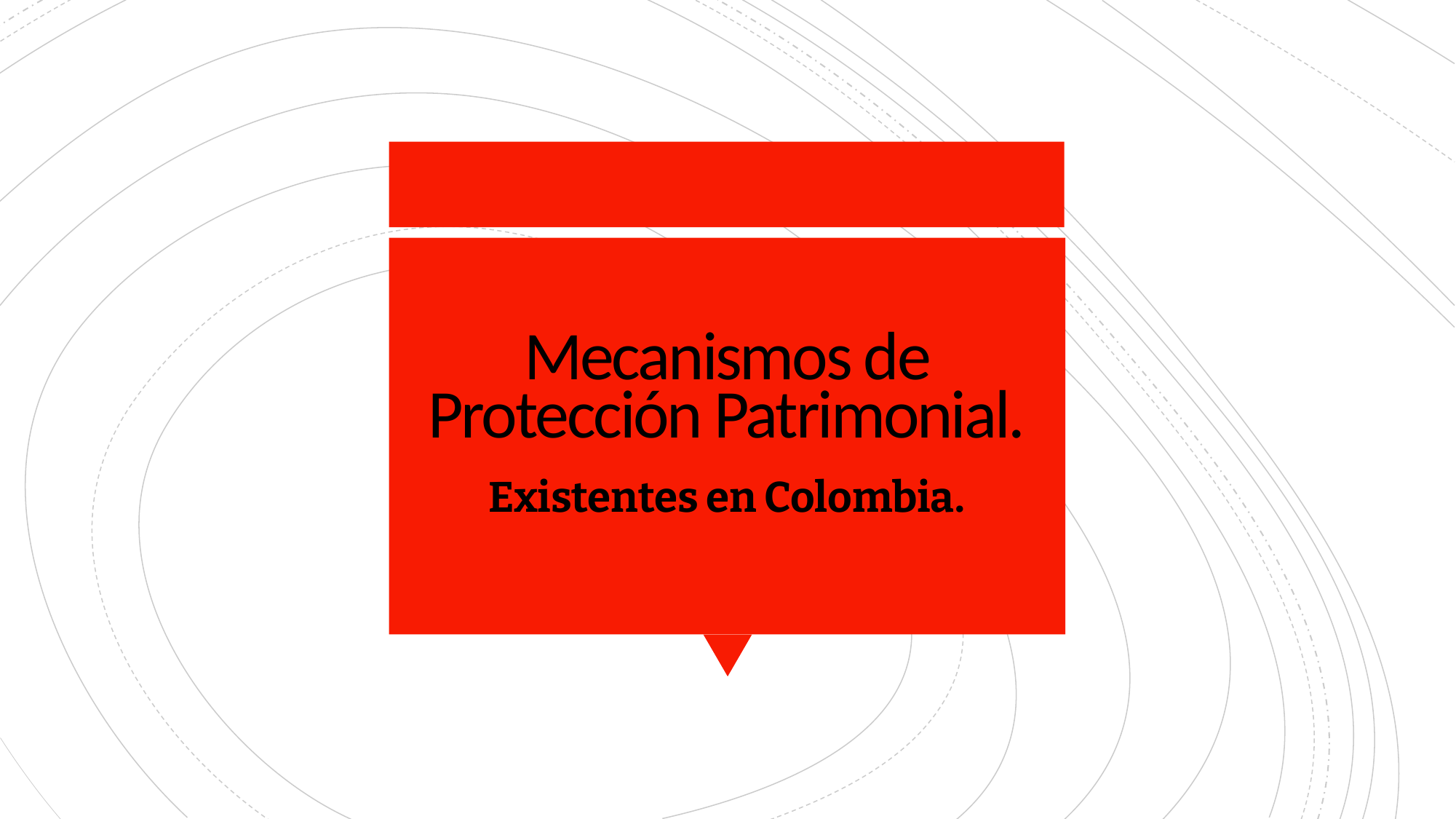

# Mecanismos de Protección Patrimonial.
Existentes en Colombia.